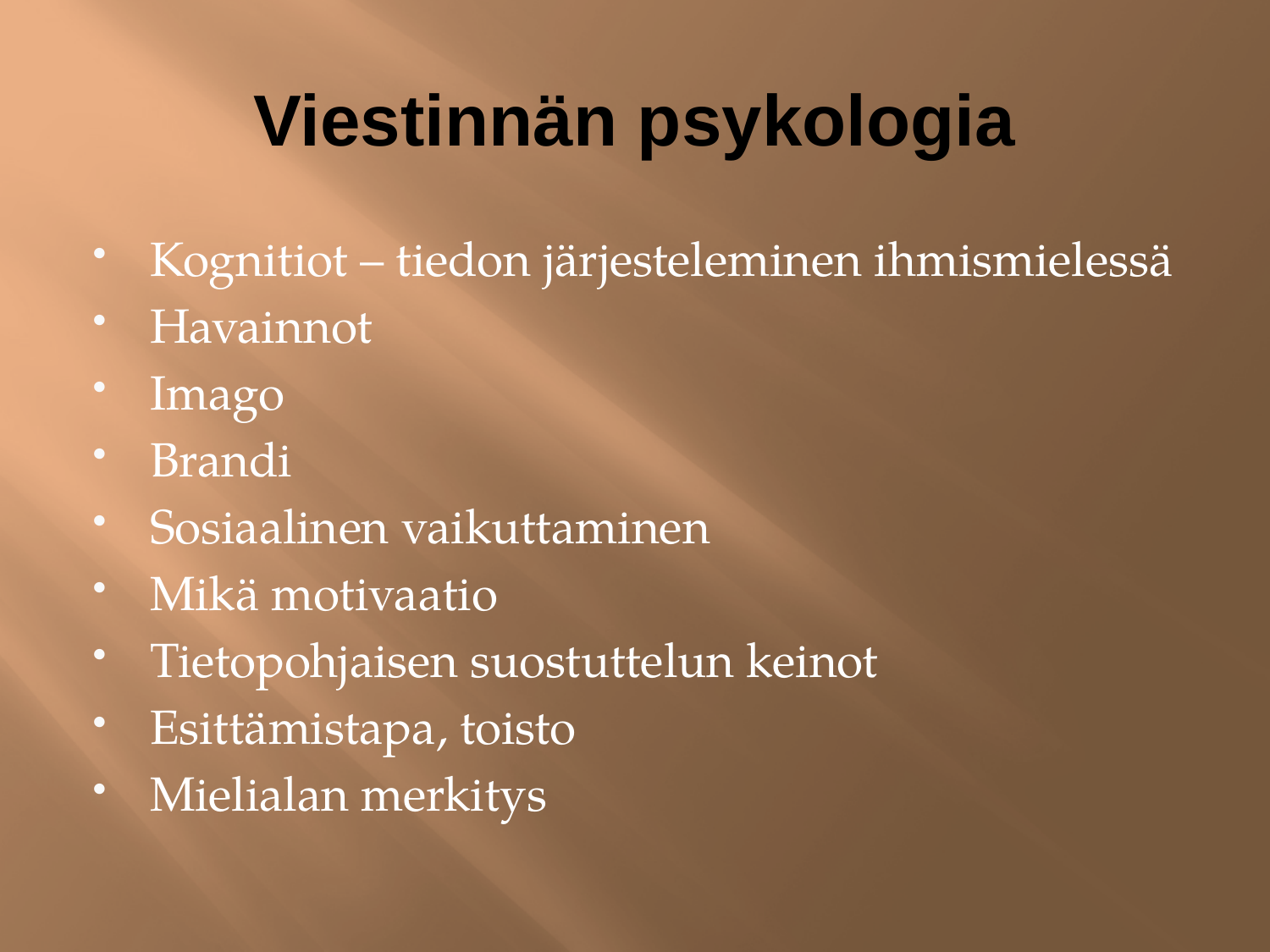

# Viestinnän psykologia
Kognitiot – tiedon järjesteleminen ihmismielessä
Havainnot
Imago
Brandi
Sosiaalinen vaikuttaminen
Mikä motivaatio
Tietopohjaisen suostuttelun keinot
Esittämistapa, toisto
Mielialan merkitys